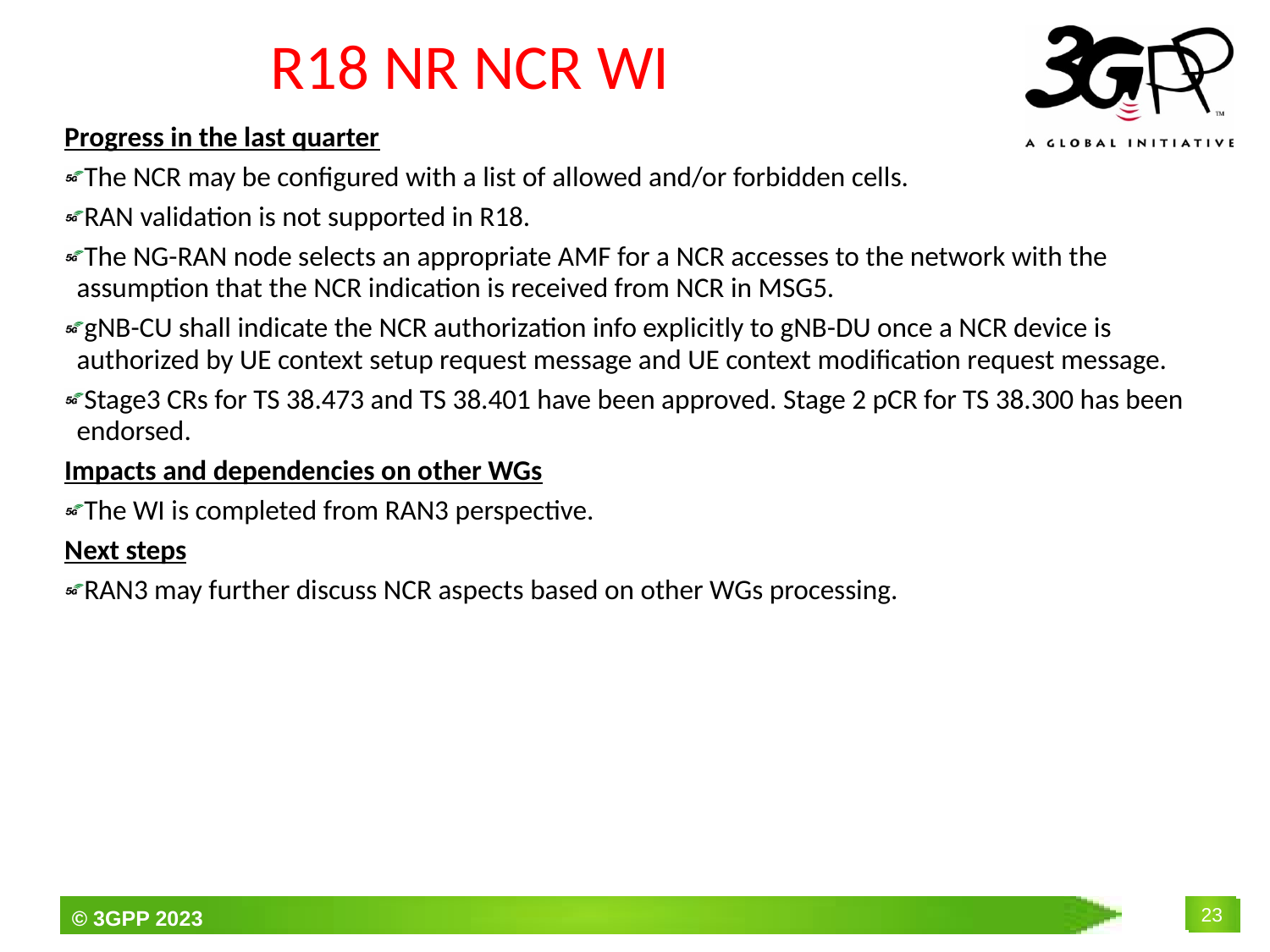

# R18 NR NCR WI
Progress in the last quarter
The NCR may be configured with a list of allowed and/or forbidden cells.
RAN validation is not supported in R18.
The NG-RAN node selects an appropriate AMF for a NCR accesses to the network with the assumption that the NCR indication is received from NCR in MSG5.
gNB-CU shall indicate the NCR authorization info explicitly to gNB-DU once a NCR device is authorized by UE context setup request message and UE context modification request message.
Stage3 CRs for TS 38.473 and TS 38.401 have been approved. Stage 2 pCR for TS 38.300 has been endorsed.
Impacts and dependencies on other WGs
The WI is completed from RAN3 perspective.
Next steps
RAN3 may further discuss NCR aspects based on other WGs processing.

23